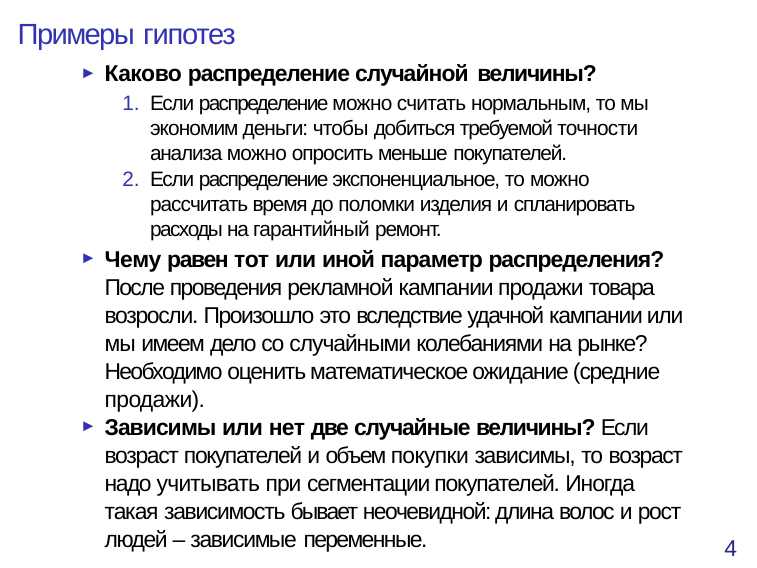

# Примеры гипотез
Каково распределение случайной величины?
Если распределение можно считать нормальным, то мы  экономим деньги: чтобы добиться требуемой точности  анализа можно опросить меньше покупателей.
Если распределение экспоненциальное, то можно  рассчитать время до поломки изделия и спланировать  расходы на гарантийный ремонт.
Чему равен тот или иной параметр распределения?  После проведения рекламной кампании продажи товара  возросли. Произошло это вследствие удачной кампании или  мы имеем дело со случайными колебаниями на рынке?  Необходимо оценить математическое ожидание (средние  продажи).
Зависимы или нет две случайные величины? Если  возраст покупателей и объем покупки зависимы, то возраст  надо учитывать при сегментации покупателей. Иногда  такая зависимость бывает неочевидной: длина волос и рост  людей – зависимые переменные.
4